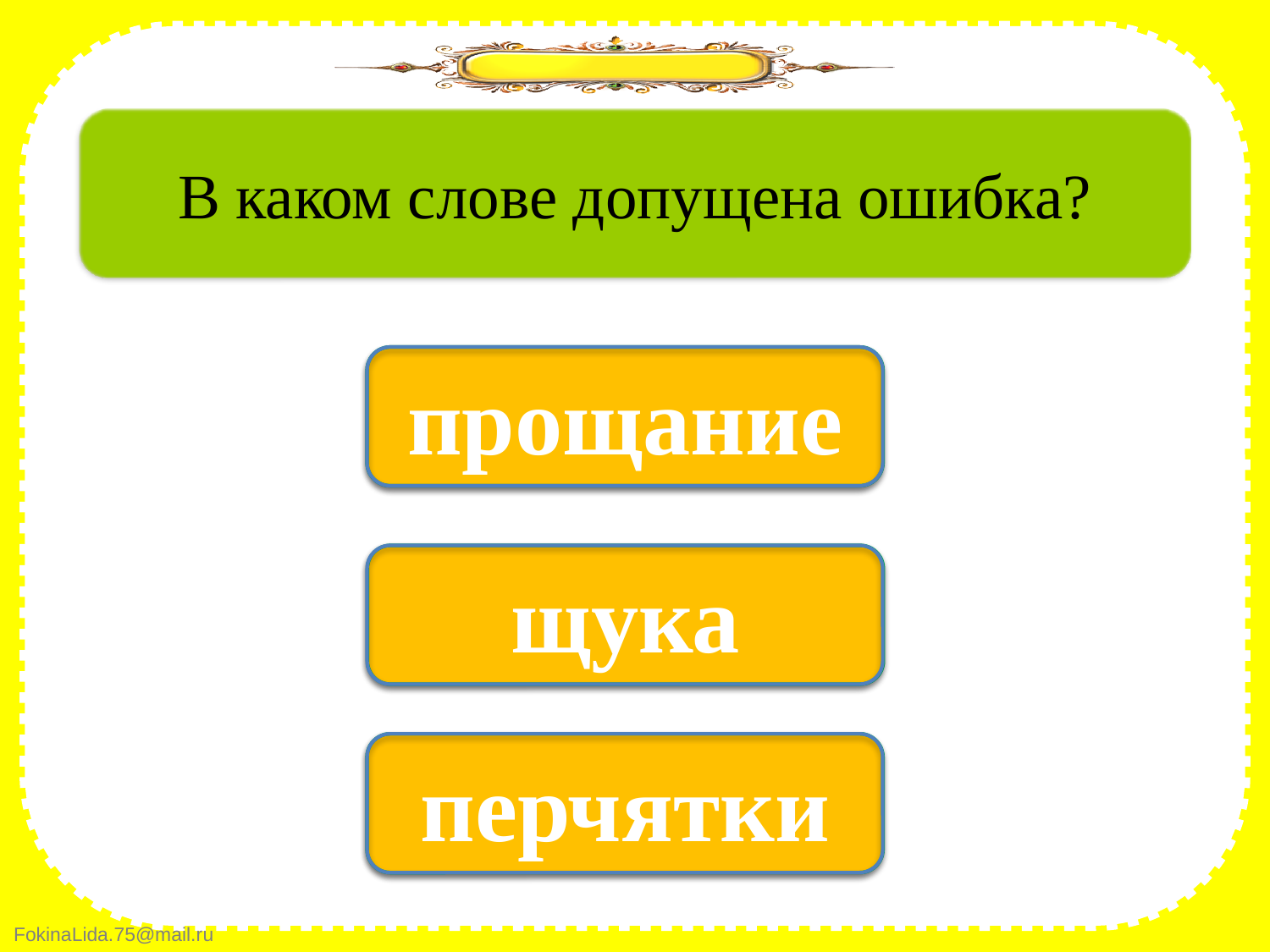

В каком слове допущена ошибка?
прощание

нет
нет
щука

да
перчятки